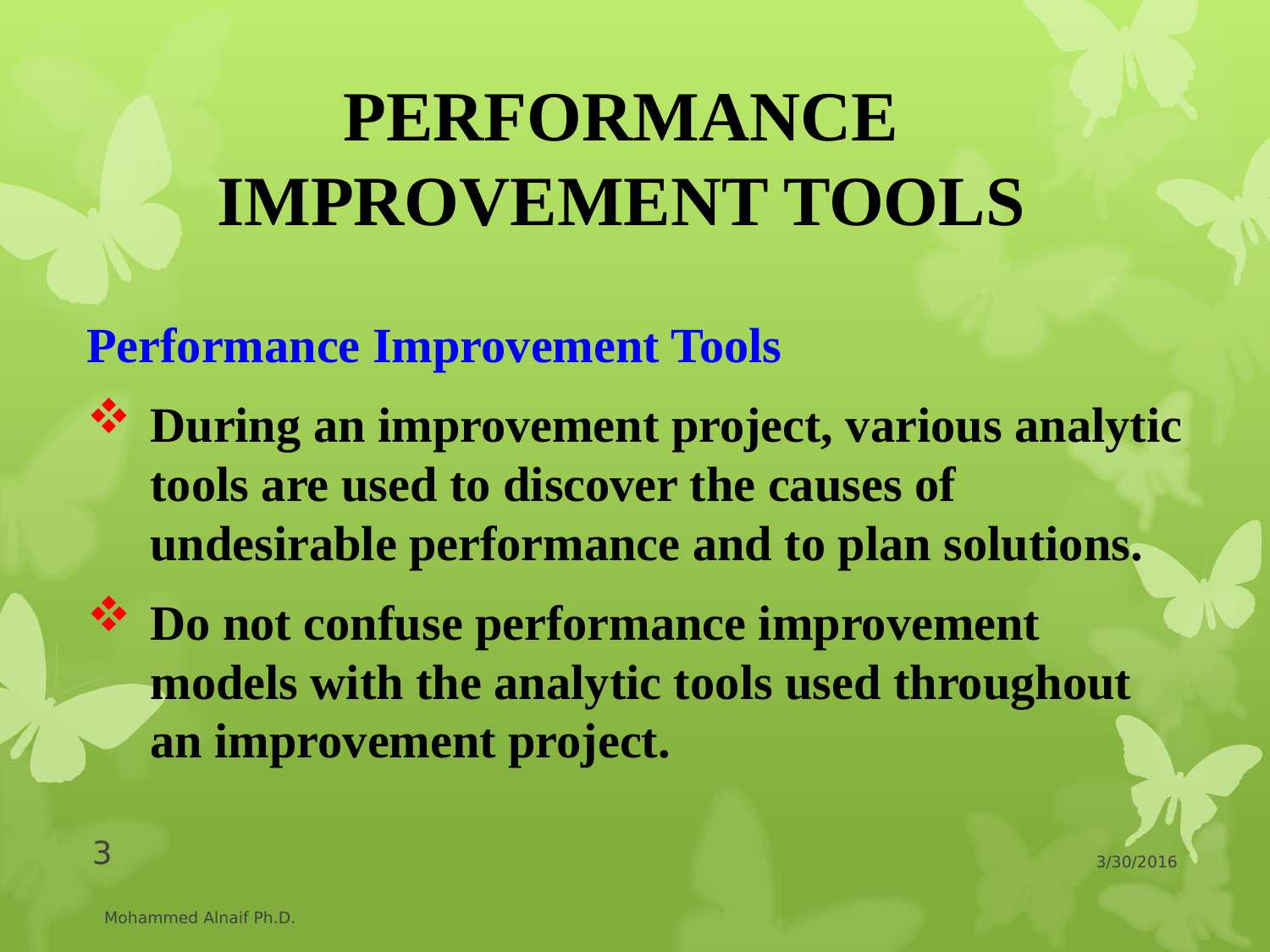

# PERFORMANCE IMPROVEMENT TOOLS
Performance Improvement Tools
During an improvement project, various analytic tools are used to discover the causes of undesirable performance and to plan solutions.
Do not confuse performance improvement models with the analytic tools used throughout an improvement project.
3
3/30/2016
Mohammed Alnaif Ph.D.